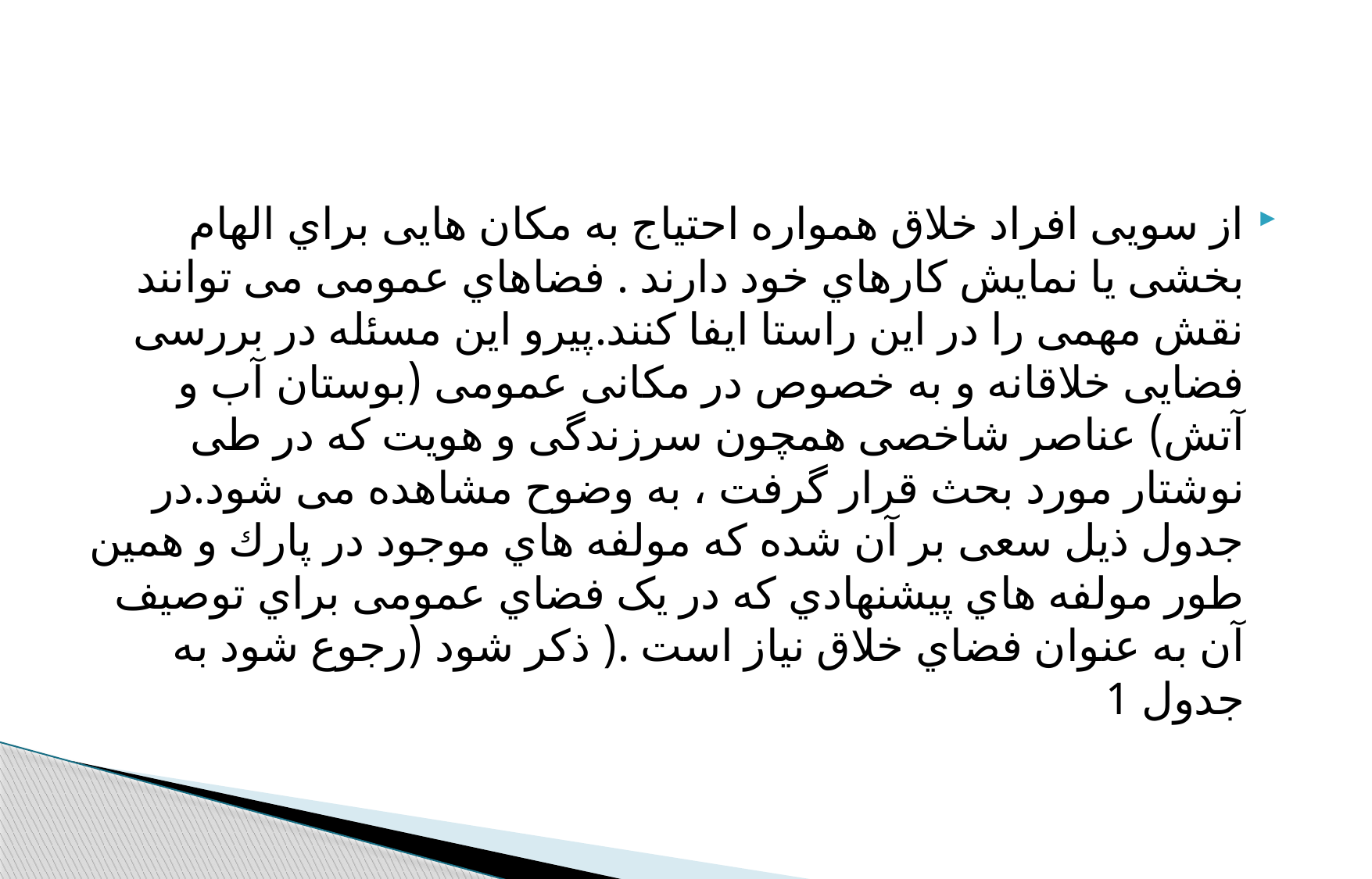

#
از سویی افراد خلاق همواره احتیاج به مکان هایی براي الهام بخشی یا نمایش کارهاي خود دارند . فضاهاي عمومی می توانند نقش مهمی را در این راستا ایفا کنند.پیرو این مسئله در بررسی فضایی خلاقانه و به خصوص در مکانی عمومی (بوستان آب و آتش) عناصر شاخصی همچون سرزندگی و هویت که در طی نوشتار مورد بحث قرار گرفت ، به وضوح مشاهده می شود.در جدول ذیل سعی بر آن شده که مولفه هاي موجود در پارك و همین طور مولفه هاي پیشنهادي که در یک فضاي عمومی براي توصیف آن به عنوان فضاي خلاق نیاز است .( ذکر شود (رجوع شود به جدول 1